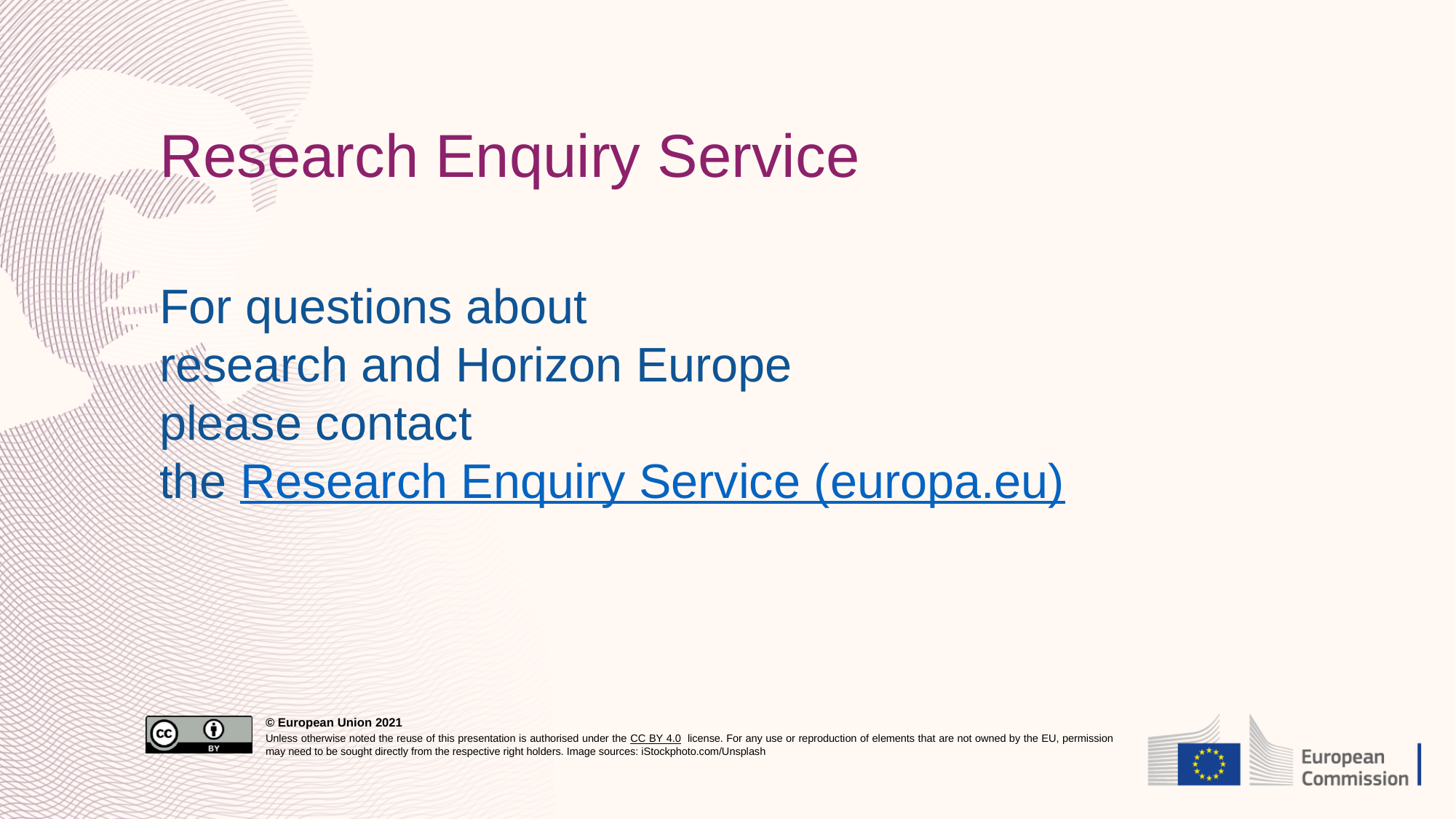

Research Enquiry Service

For questions about
research and Horizon Europe
please contact
the Research Enquiry Service (europa.eu)